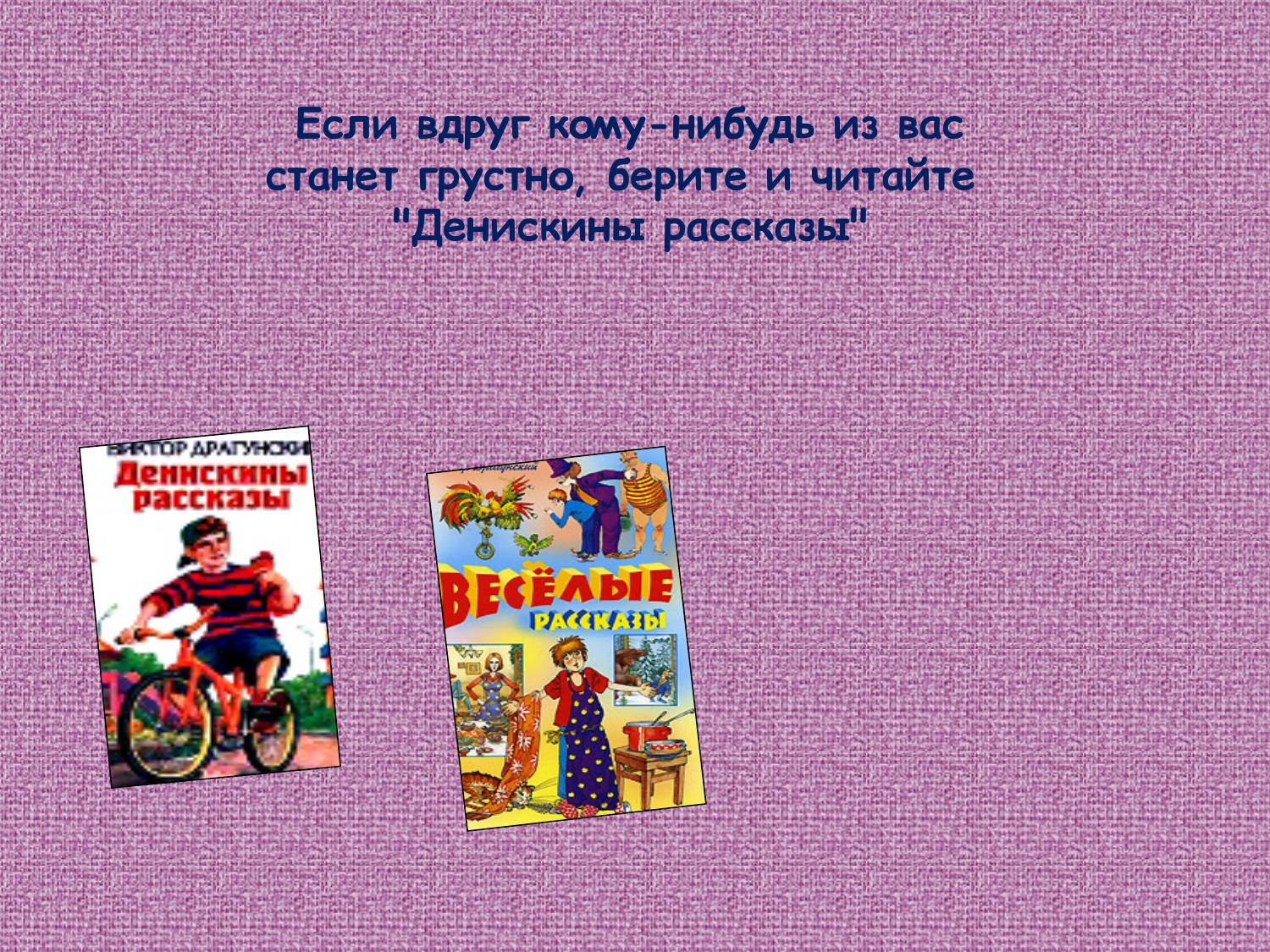

# Если вдруг кому-нибудь из вас станет грустно, берите и читайте "Денискины рассказы"